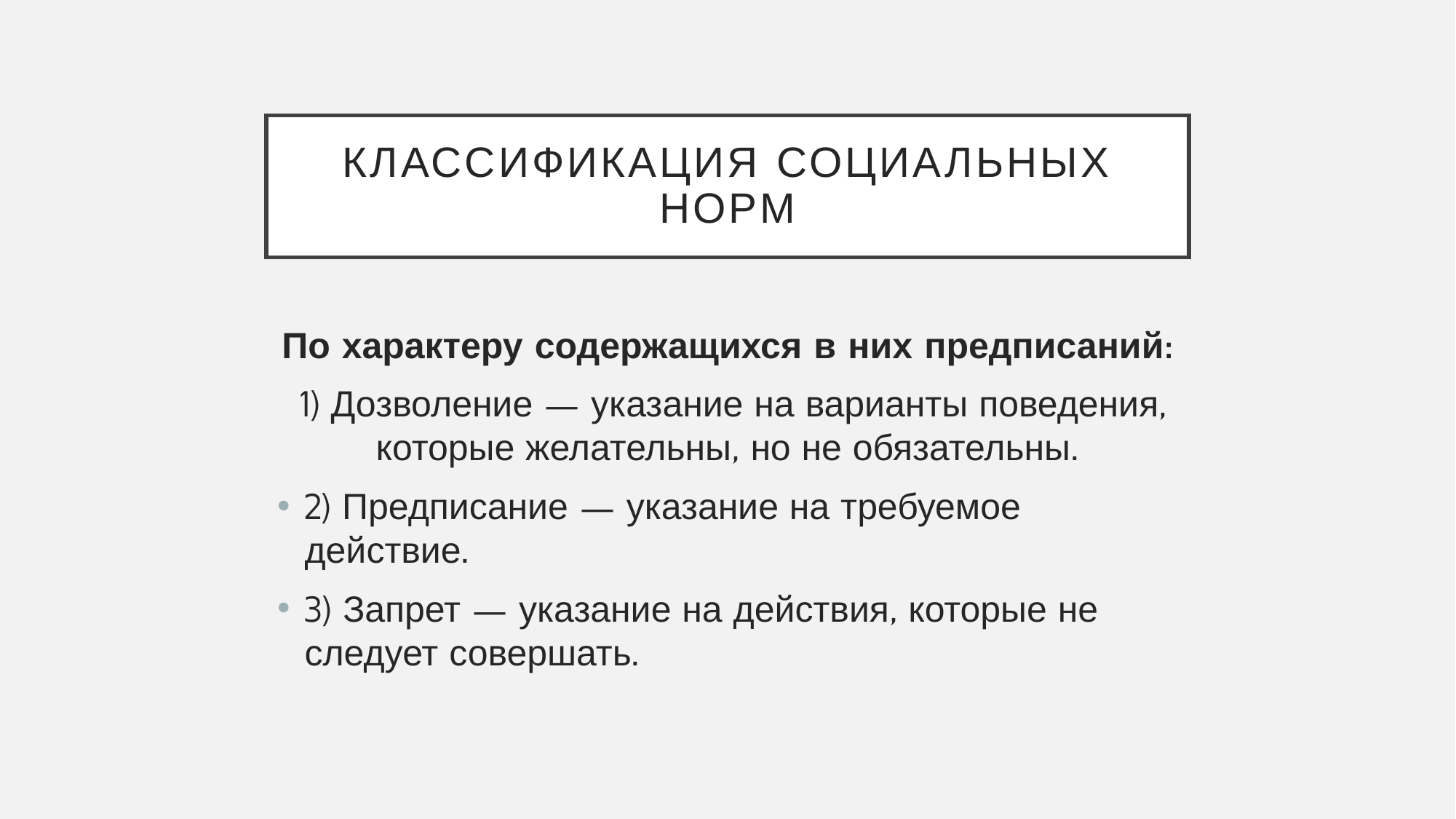

# Классификация социальных норм
По характеру содержащихся в них предписаний:
 1) Дозволение — указание на варианты поведения, которые желательны, но не обязательны.
2) Предписание — указание на требуемое действие.
3) Запрет — указание на действия, которые не следует совершать.